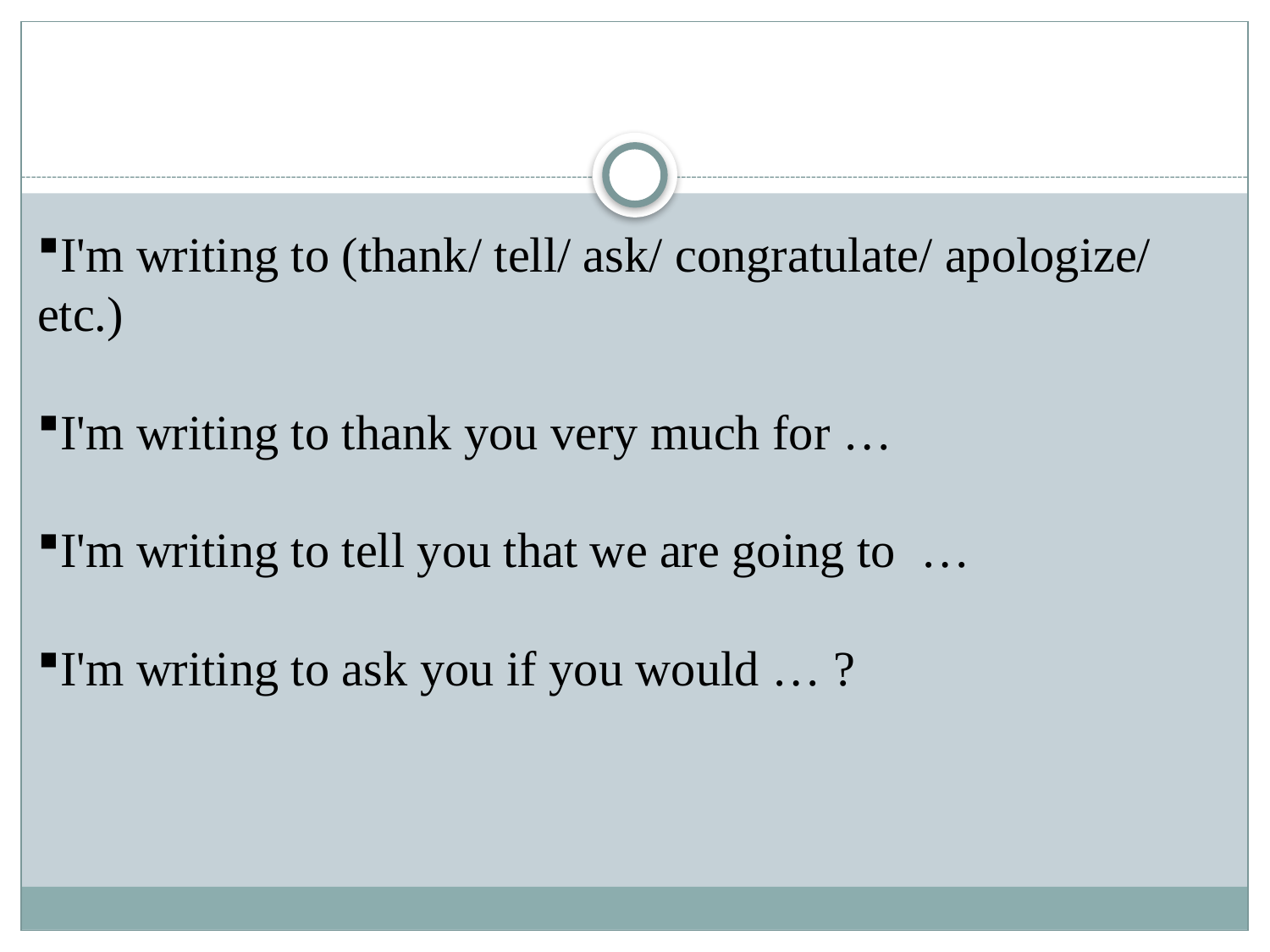

#

I'm writing to (thank/ tell/ ask/ congratulate/ apologize/ etc.)

I'm writing to thank you very much for …

I'm writing to tell you that we are going to  …

I'm writing to ask you if you would … ?